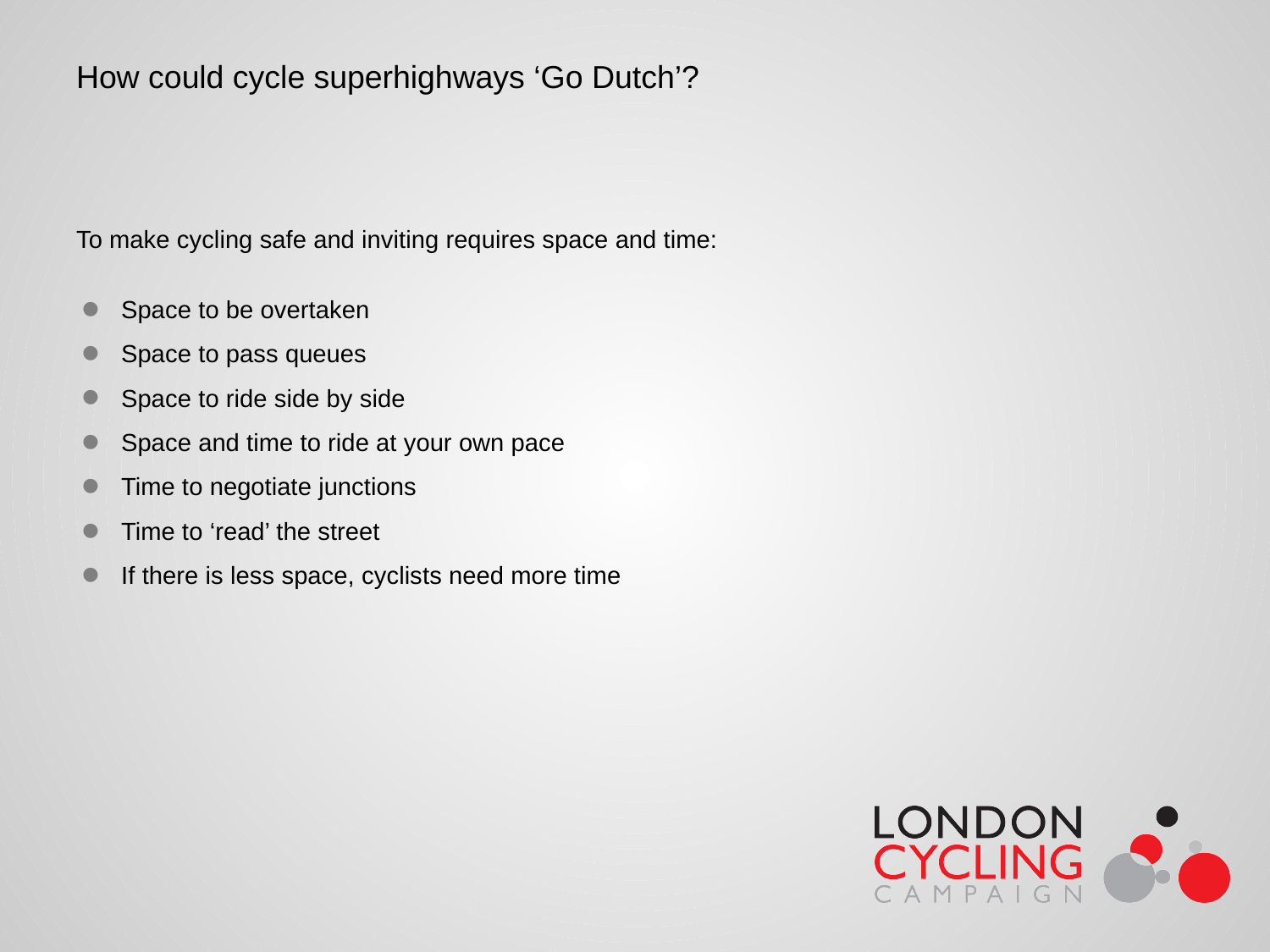

How could cycle superhighways ‘Go Dutch’?
To make cycling safe and inviting requires space and time:
Space to be overtaken
Space to pass queues
Space to ride side by side
Space and time to ride at your own pace
Time to negotiate junctions
Time to ‘read’ the street
If there is less space, cyclists need more time